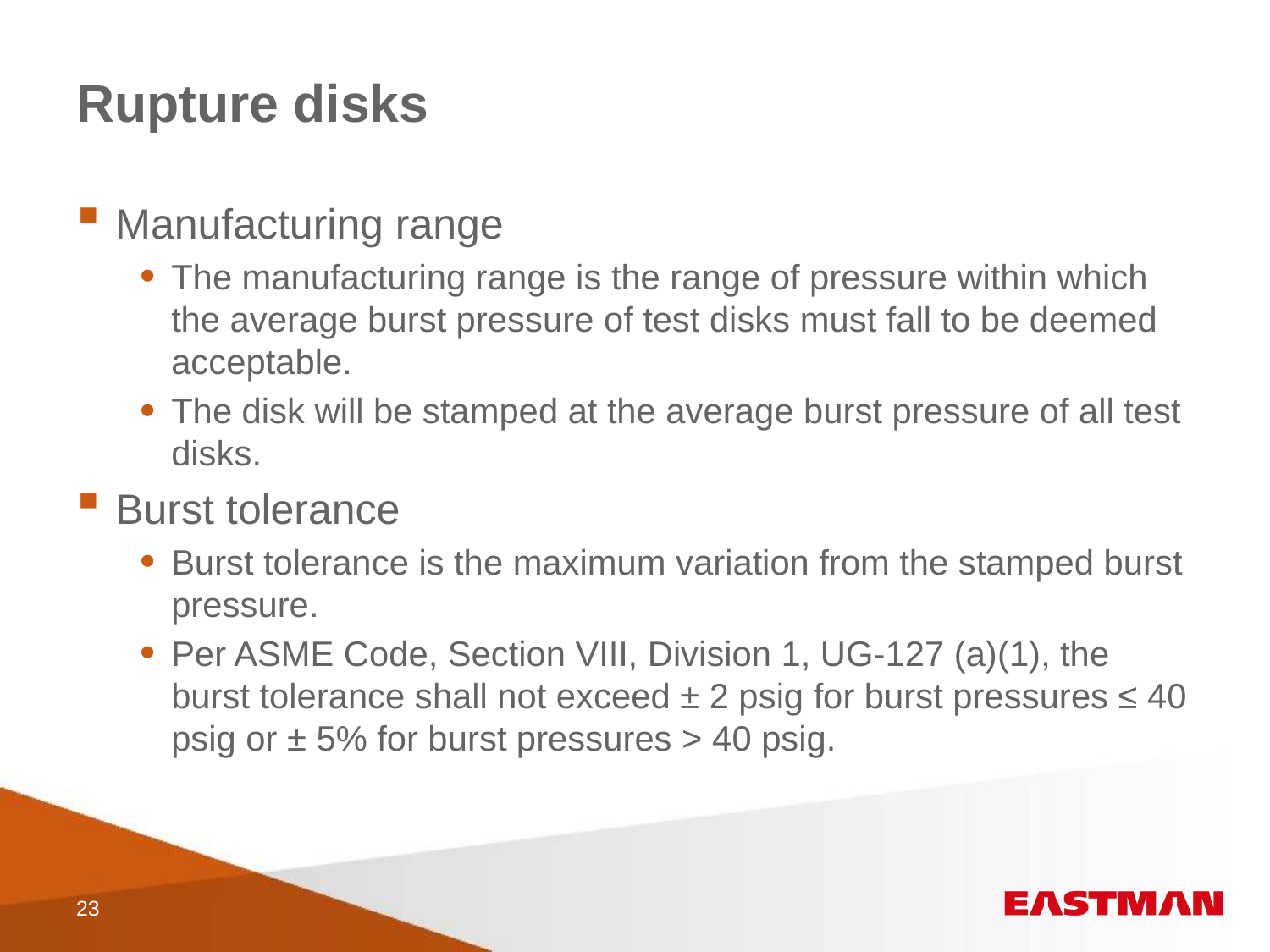

# Rupture disks
Manufacturing range
The manufacturing range is the range of pressure within which the average burst pressure of test disks must fall to be deemed acceptable.
The disk will be stamped at the average burst pressure of all test disks.
Burst tolerance
Burst tolerance is the maximum variation from the stamped burst pressure.
Per ASME Code, Section VIII, Division 1, UG-127 (a)(1), the burst tolerance shall not exceed ± 2 psig for burst pressures ≤ 40 psig or ± 5% for burst pressures > 40 psig.

23